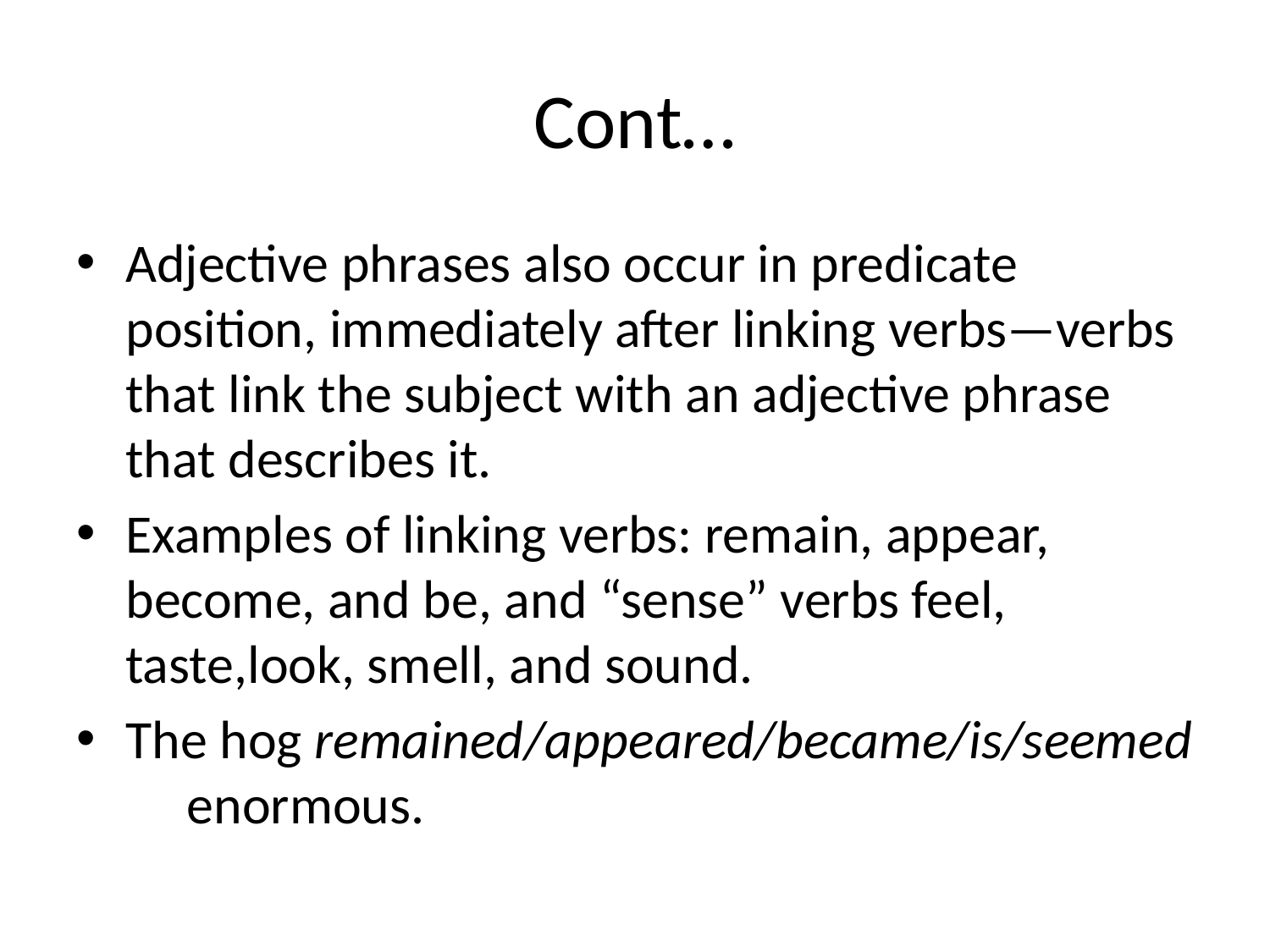

# Cont…
Adjective phrases also occur in predicate position, immediately after linking verbs—verbs that link the subject with an adjective phrase that describes it.
Examples of linking verbs: remain, appear, become, and be, and “sense” verbs feel, taste,look, smell, and sound.
The hog remained/appeared/became/is/seemed      enormous.